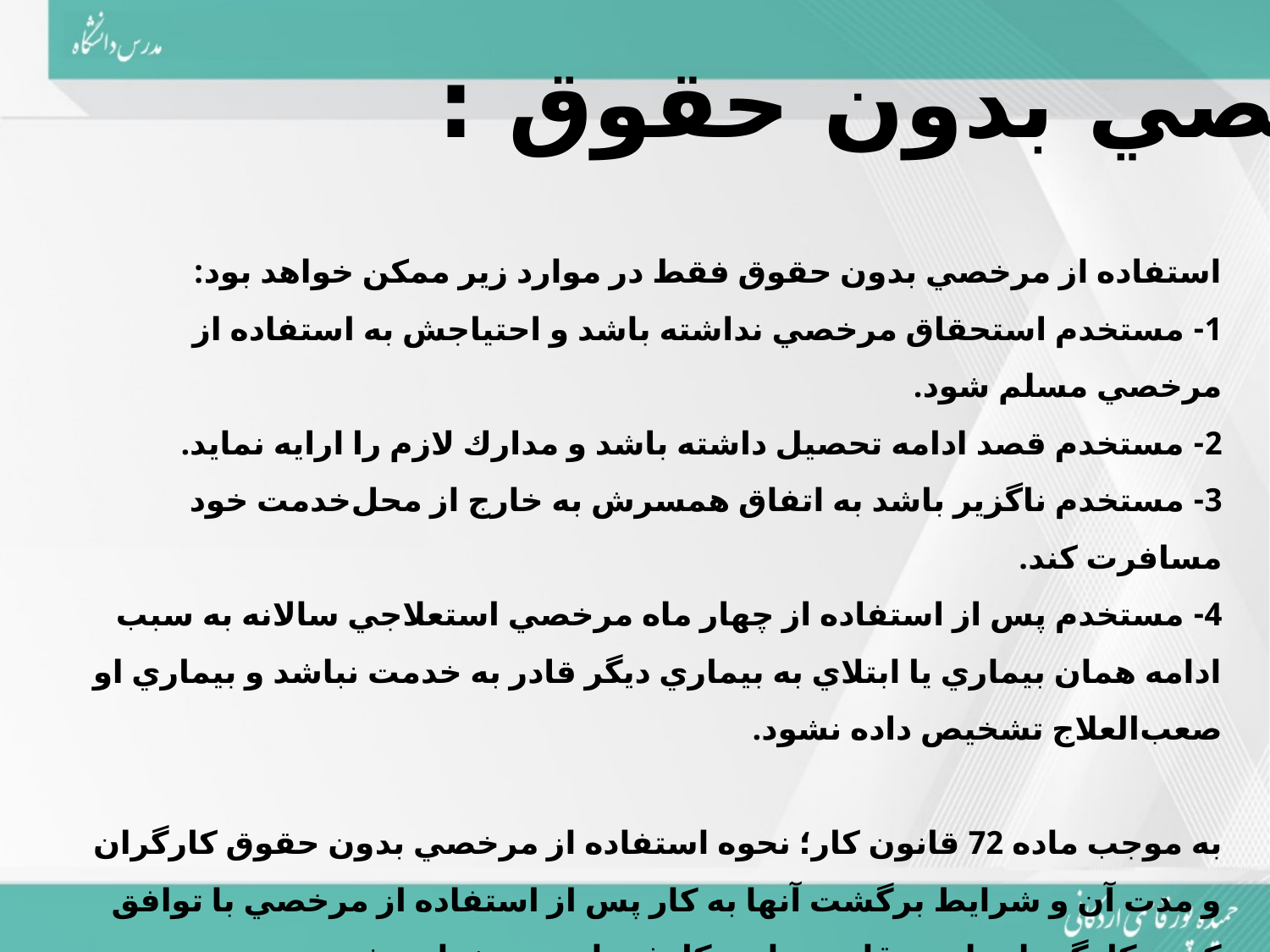

2.مرخصي بدون حقوق :
استفاده از مرخصي بدون حقوق فقط در موارد زير ممكن خواهد بود:
1- مستخدم استحقاق مرخصي نداشته باشد و احتياجش به ‌استفاده از مرخصي مسلم شود.
2- مستخدم قصد ادامه تحصيل داشته باشد و مدارك لازم را ارايه نمايد.
3- مستخدم ناگزير باشد به اتفاق همسرش به خارج از محل‌خدمت خود مسافرت كند.
4- مستخدم پس از استفاده از چهار ماه مرخصي استعلاجي ‌سالانه به‌ سبب ادامه همان بيماري يا ابتلاي به بيماري ديگر قادر به خدمت نباشد و بيماري او صعب‌العلاج تشخيص داده ‌نشود.

به موجب ماده 72 قانون کار؛ نحوه استفاده از مرخصي بدون حقوق كارگران و مدت آن و شرايط برگشت آنها به كار پس از استفاده از مرخصي با توافق كتبي كارگر يا نماينده قانوني او و كارفرما تعيين خواهد شد.